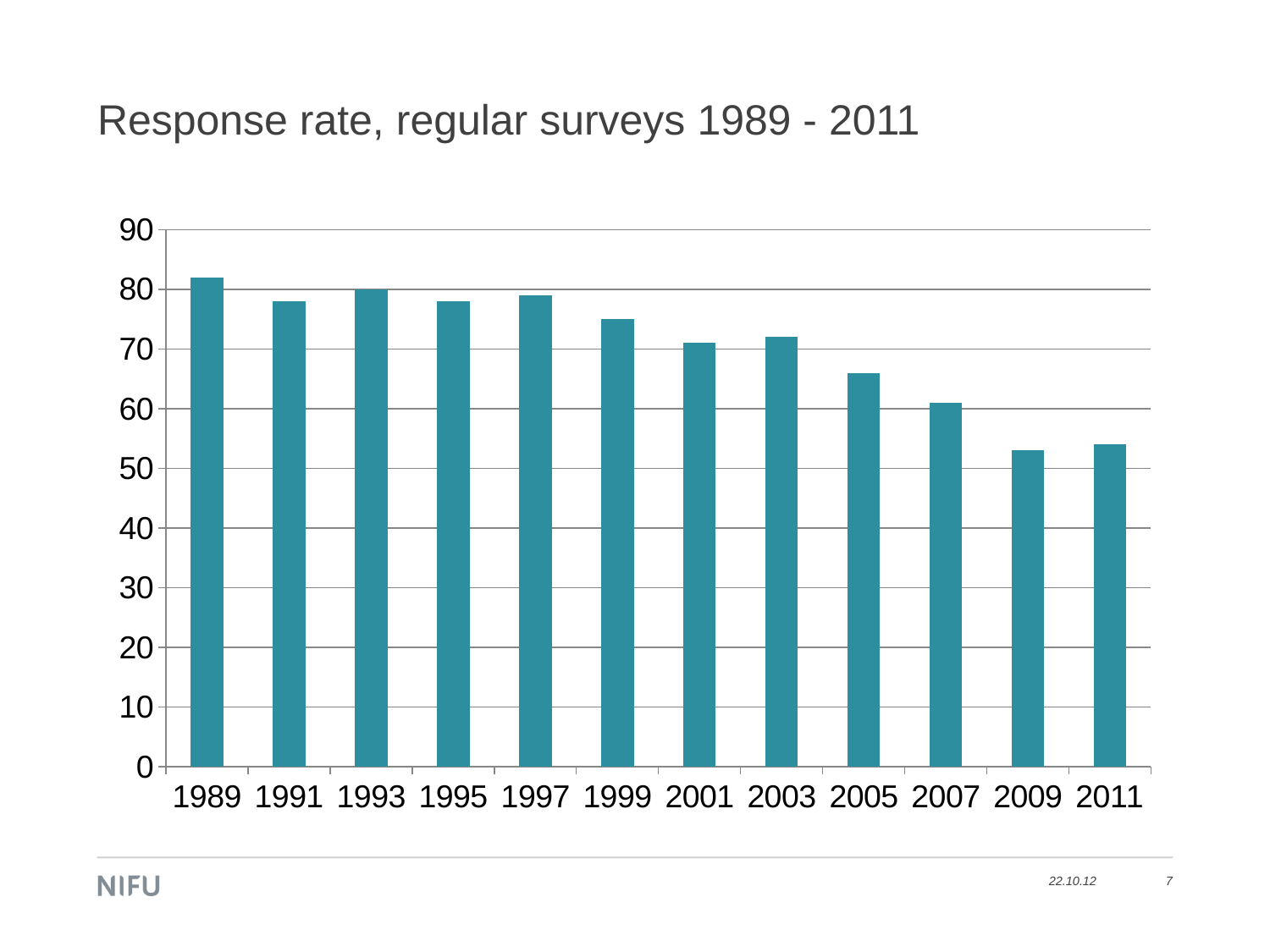

# Response rate, regular surveys 1989 - 2011

### Chart

| Category | Serie 1 |
|---|---|
| 1989 | 82.0 |
| 1991 | 78.0 |
| 1993 | 80.0 |
| 1995 | 78.0 |
| 1997 | 79.0 |
| 1999 | 75.0 |
| 2001 | 71.0 |
| 2003 | 72.0 |
| 2005 | 66.0 |
| 2007 | 61.0 |
| 2009 | 53.0 |
| 2011 | 54.0 |
22.10.12
7